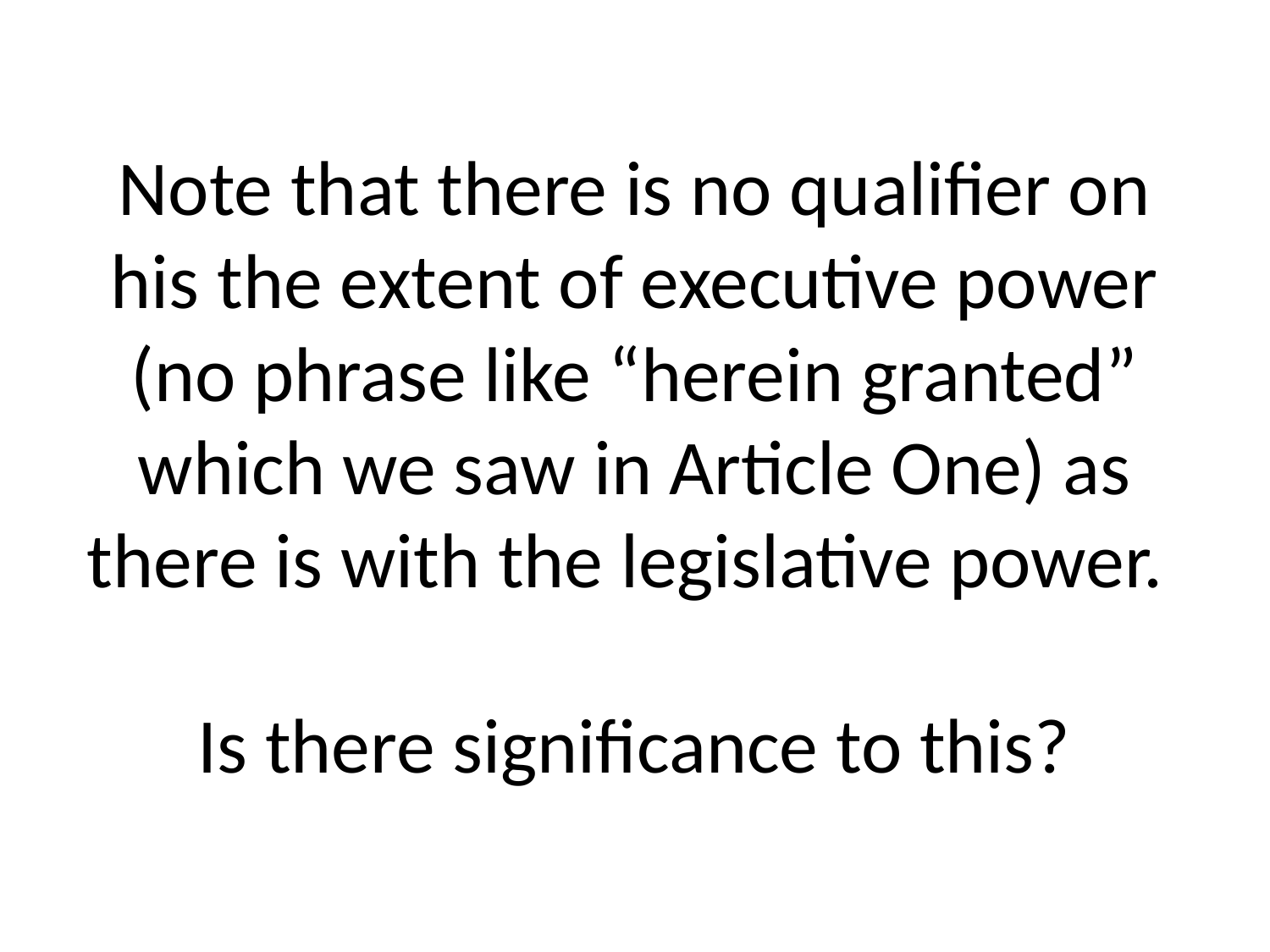

# Note that there is no qualifier on his the extent of executive power (no phrase like “herein granted” which we saw in Article One) as there is with the legislative power. Is there significance to this?